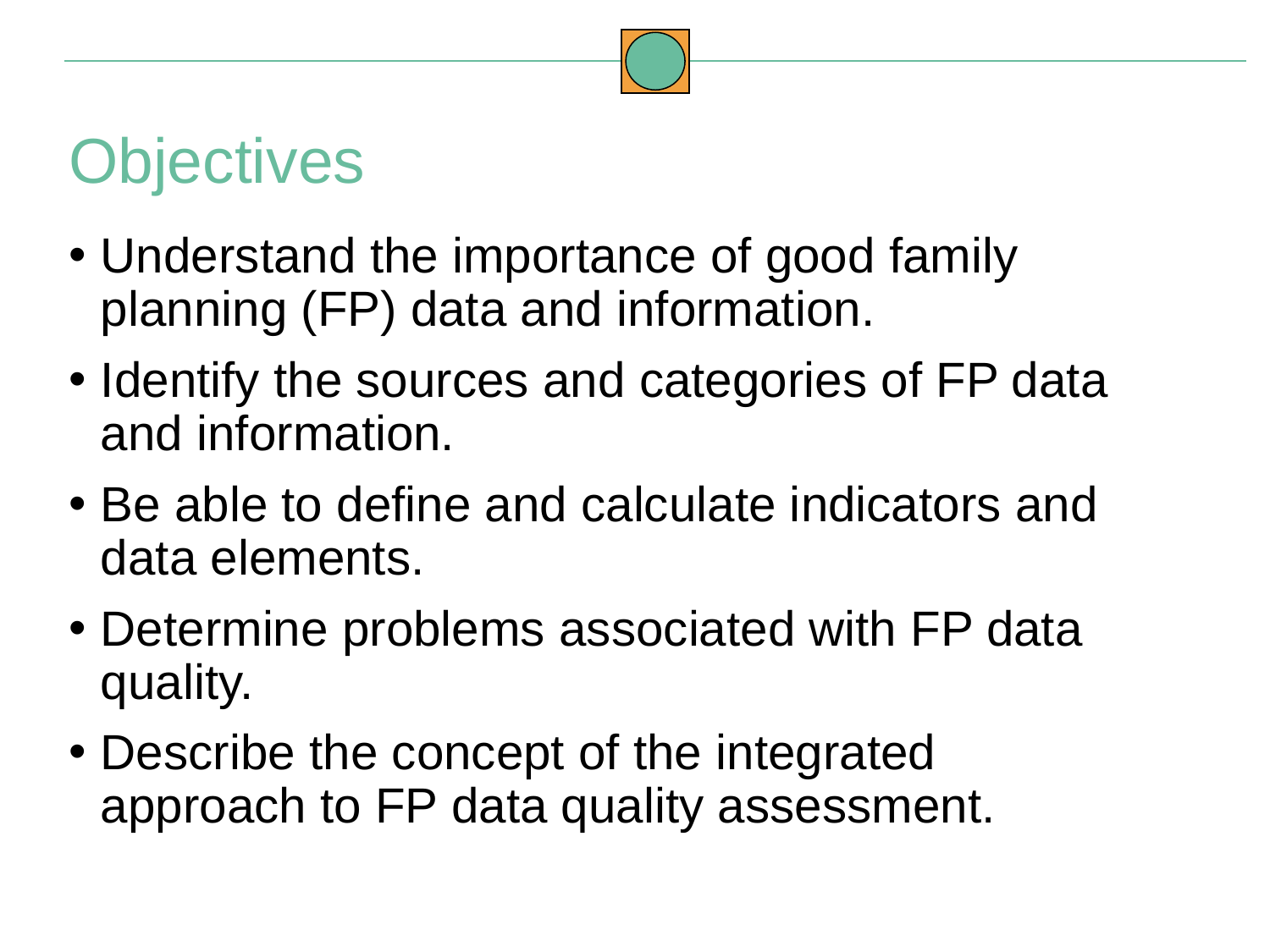

Objectives
Understand the importance of good family planning (FP) data and information.
Identify the sources and categories of FP data and information.
Be able to define and calculate indicators and data elements.
Determine problems associated with FP data quality.
Describe the concept of the integrated approach to FP data quality assessment.